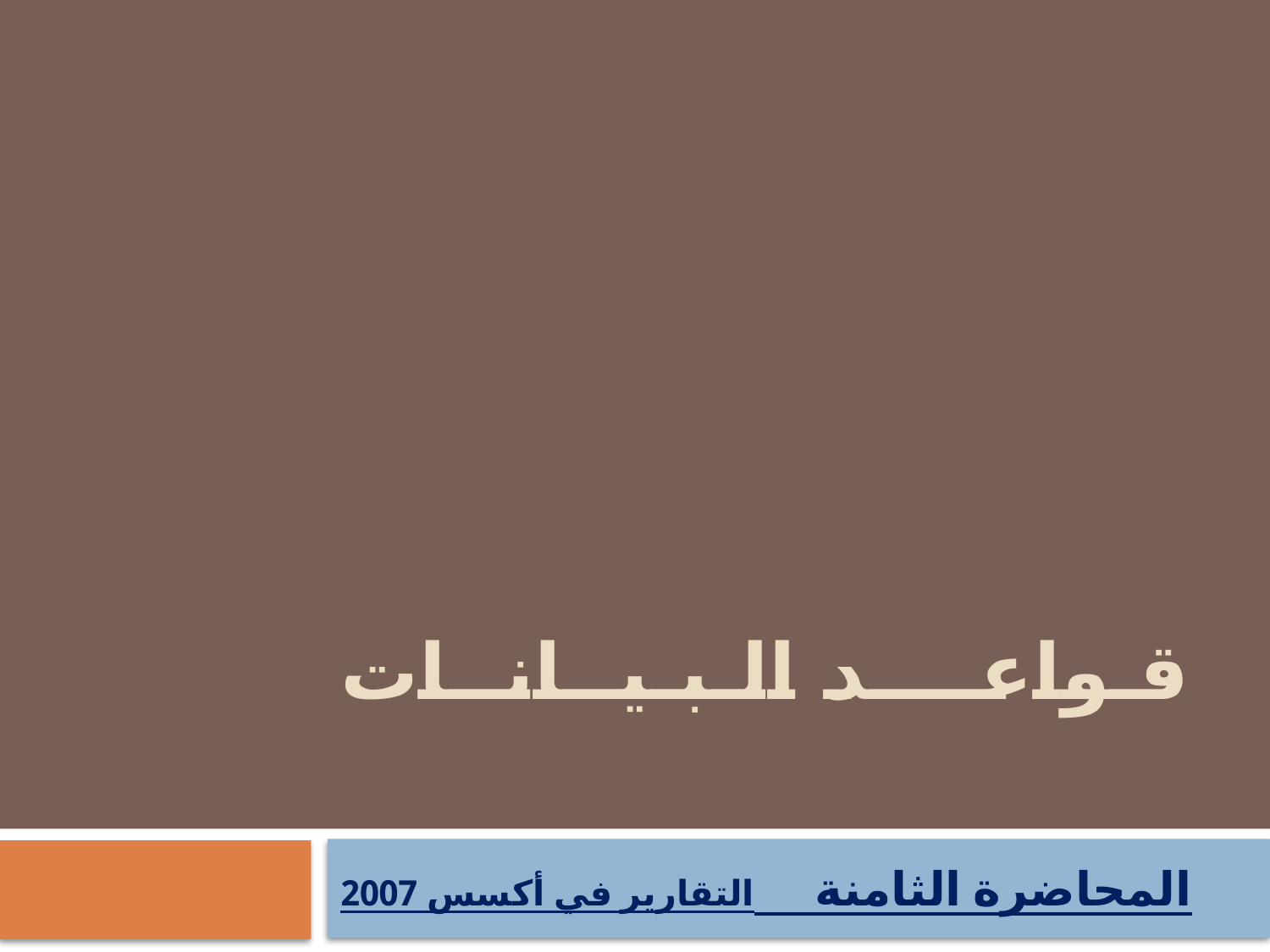

# قـواعــــد الـبـيــانــات
المحاضرة الثامنة     التقارير في أكسس 2007